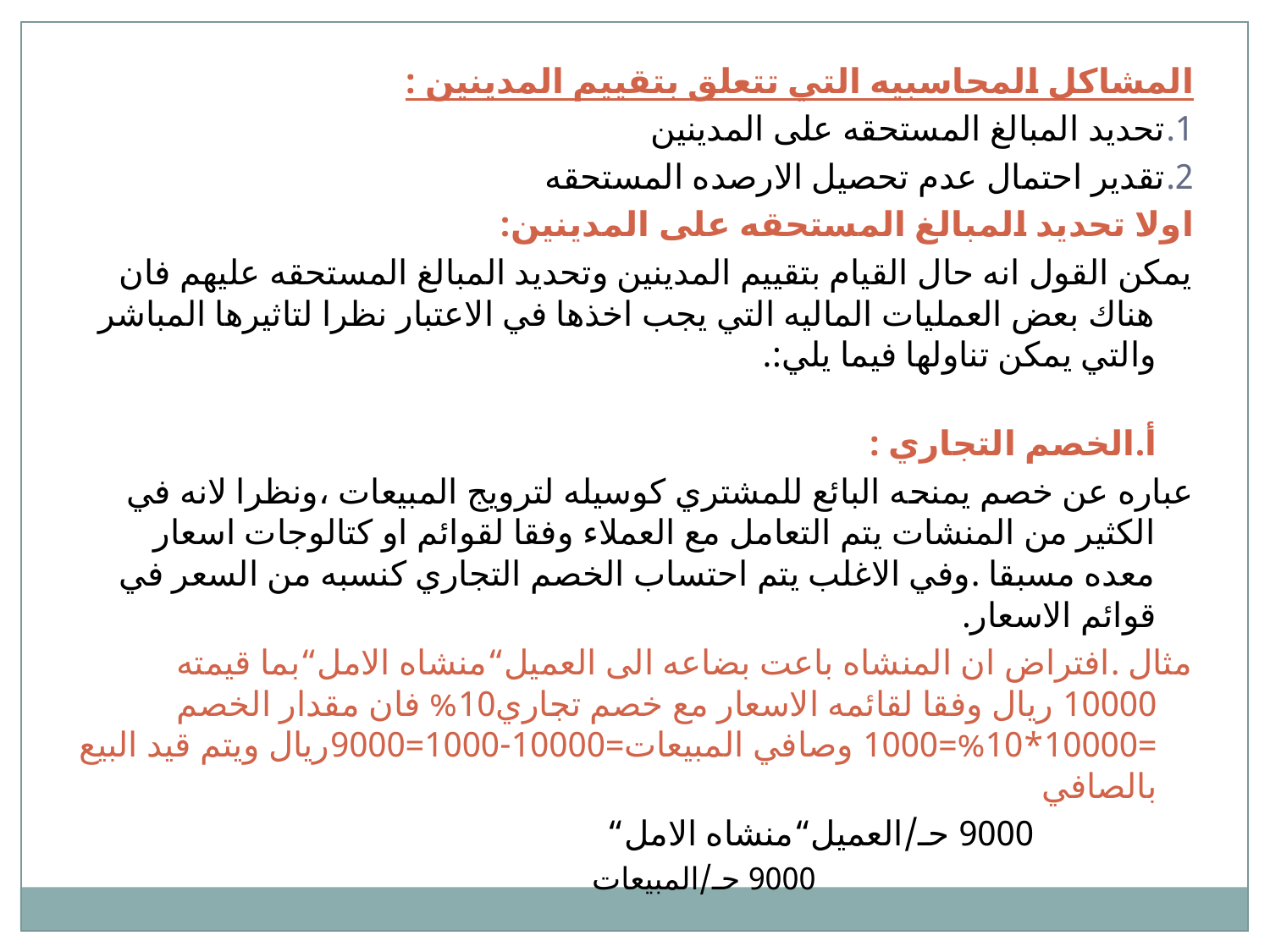

المشاكل المحاسبيه التي تتعلق بتقييم المدينين :
1.تحديد المبالغ المستحقه على المدينين
2.تقدير احتمال عدم تحصيل الارصده المستحقه
اولا تحديد المبالغ المستحقه على المدينين:
يمكن القول انه حال القيام بتقييم المدينين وتحديد المبالغ المستحقه عليهم فان هناك بعض العمليات الماليه التي يجب اخذها في الاعتبار نظرا لتاثيرها المباشر والتي يمكن تناولها فيما يلي:.
أ.الخصم التجاري :
عباره عن خصم يمنحه البائع للمشتري كوسيله لترويج المبيعات ،ونظرا لانه في الكثير من المنشات يتم التعامل مع العملاء وفقا لقوائم او كتالوجات اسعار معده مسبقا .وفي الاغلب يتم احتساب الخصم التجاري كنسبه من السعر في قوائم الاسعار.
مثال .افتراض ان المنشاه باعت بضاعه الى العميل“منشاه الامل“بما قيمته 10000 ريال وفقا لقائمه الاسعار مع خصم تجاري10% فان مقدار الخصم =10000*10%=1000 وصافي المبيعات=10000-1000=9000ريال ويتم قيد البيع بالصافي
                  9000 حـ/العميل“منشاه الامل“
                                               9000 حـ/المبيعات